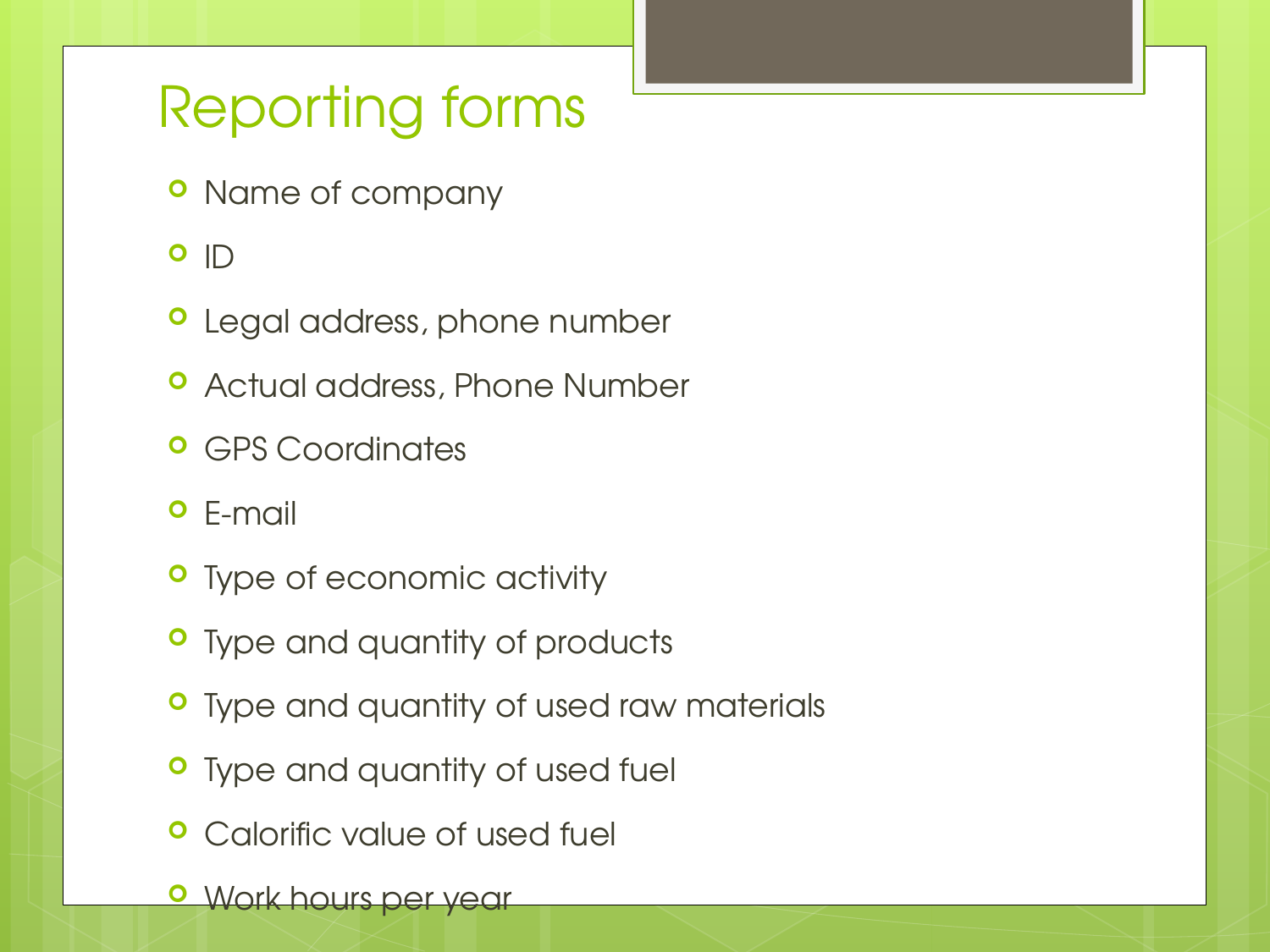

# Reporting forms
Name of company
ID
Legal address, phone number
Actual address, Phone Number
GPS Coordinates
E-mail
Type of economic activity
Type and quantity of products
Type and quantity of used raw materials
Type and quantity of used fuel
Calorific value of used fuel
Work hours per year